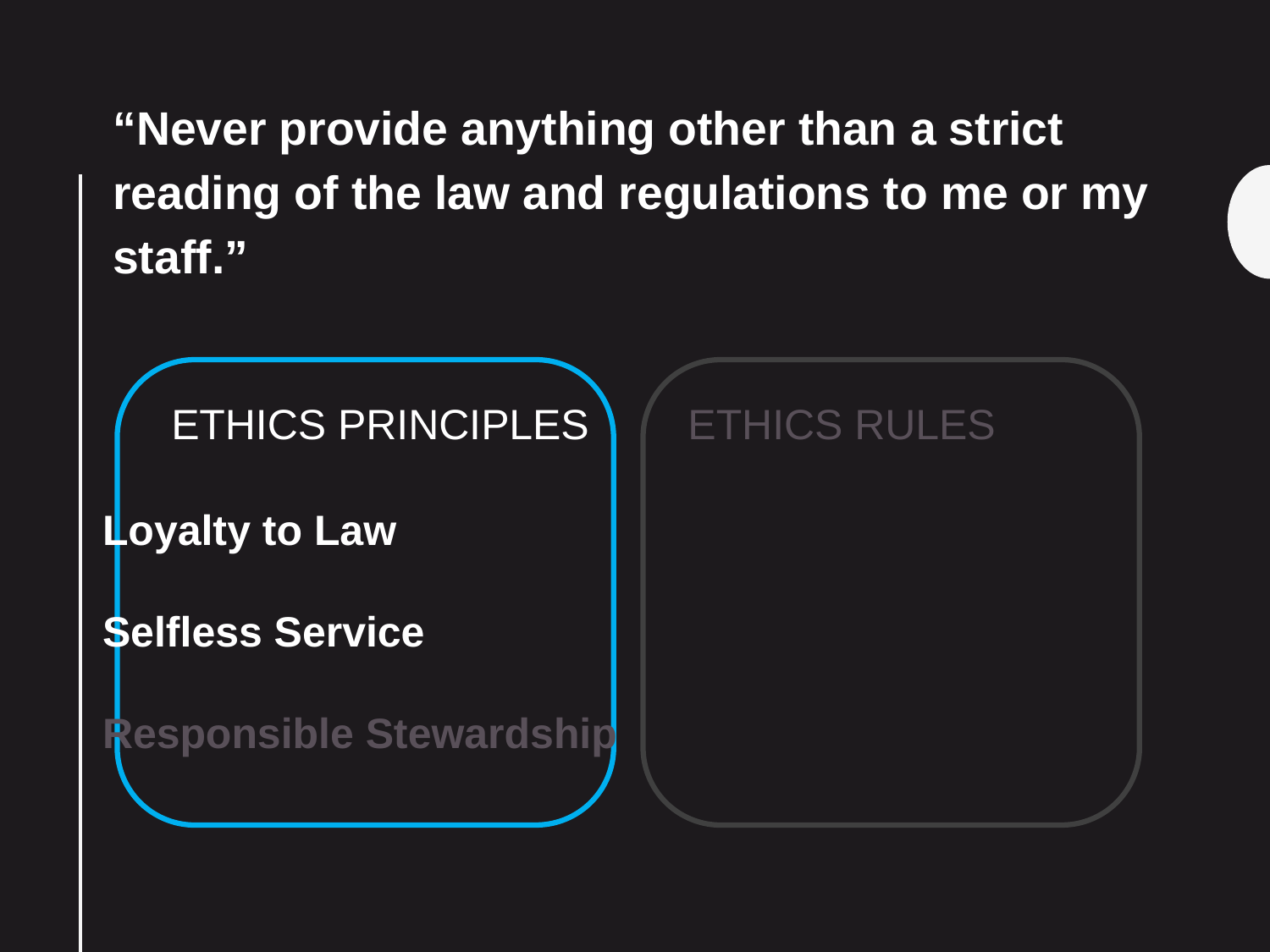

“Never provide anything other than a strict reading of the law and regulations to me or my  staff.”

ETHICS RULES
ETHICS PRINCIPLES
Loyalty to Law

Selfless Service

Responsible Stewardship